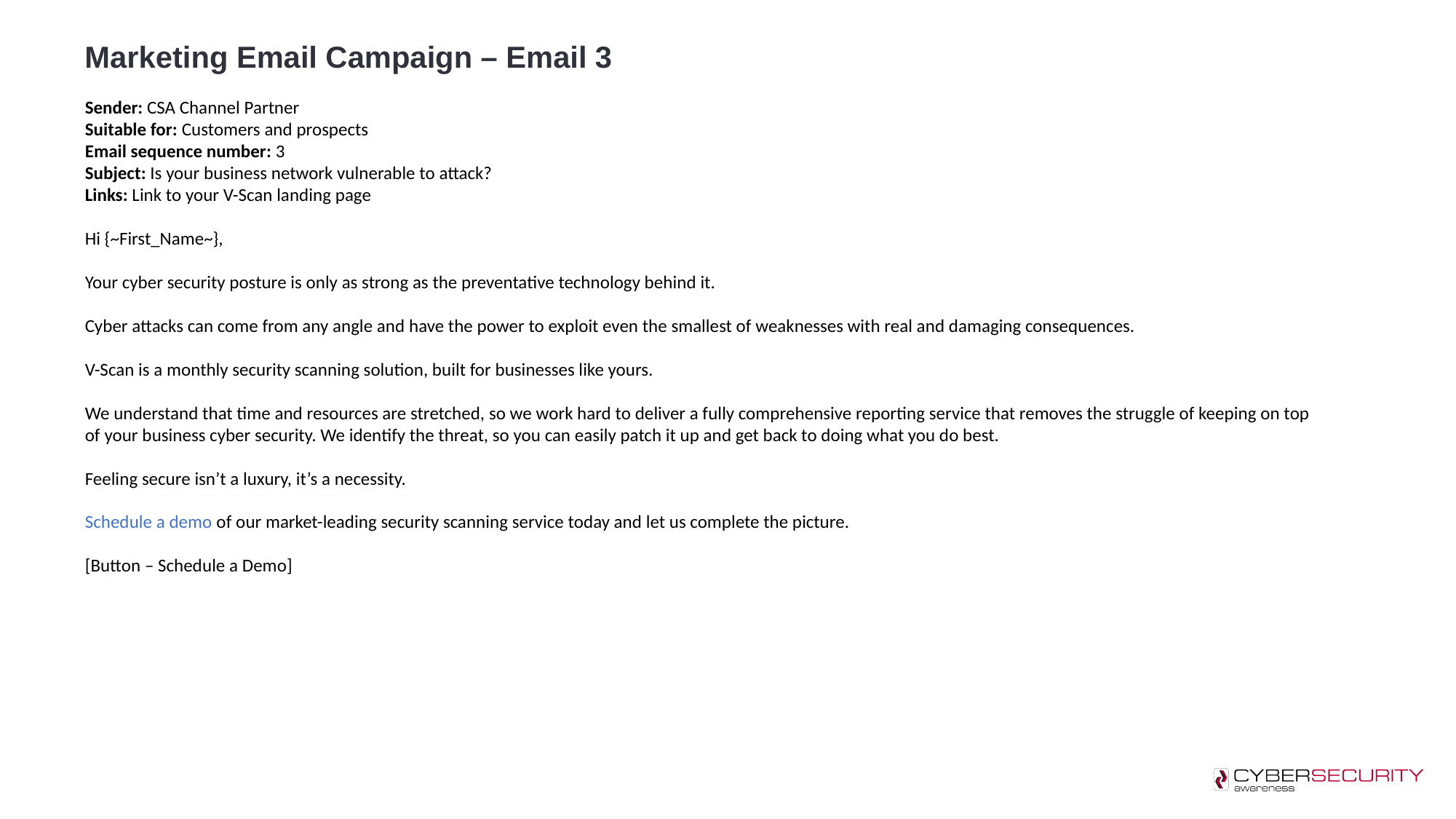

Marketing Email Campaign – Email 3
Sender: CSA Channel Partner
Suitable for: Customers and prospects
Email sequence number: 3
Subject: Is your business network vulnerable to attack?
Links: Link to your V-Scan landing page

Hi {~First_Name~},

Your cyber security posture is only as strong as the preventative technology behind it.

Cyber attacks can come from any angle and have the power to exploit even the smallest of weaknesses with real and damaging consequences.

V-Scan is a monthly security scanning solution, built for businesses like yours.

We understand that time and resources are stretched, so we work hard to deliver a fully comprehensive reporting service that removes the struggle of keeping on top of your business cyber security. We identify the threat, so you can easily patch it up and get back to doing what you do best.

Feeling secure isn’t a luxury, it’s a necessity.

Schedule a demo of our market-leading security scanning service today and let us complete the picture.

[Button – Schedule a Demo]